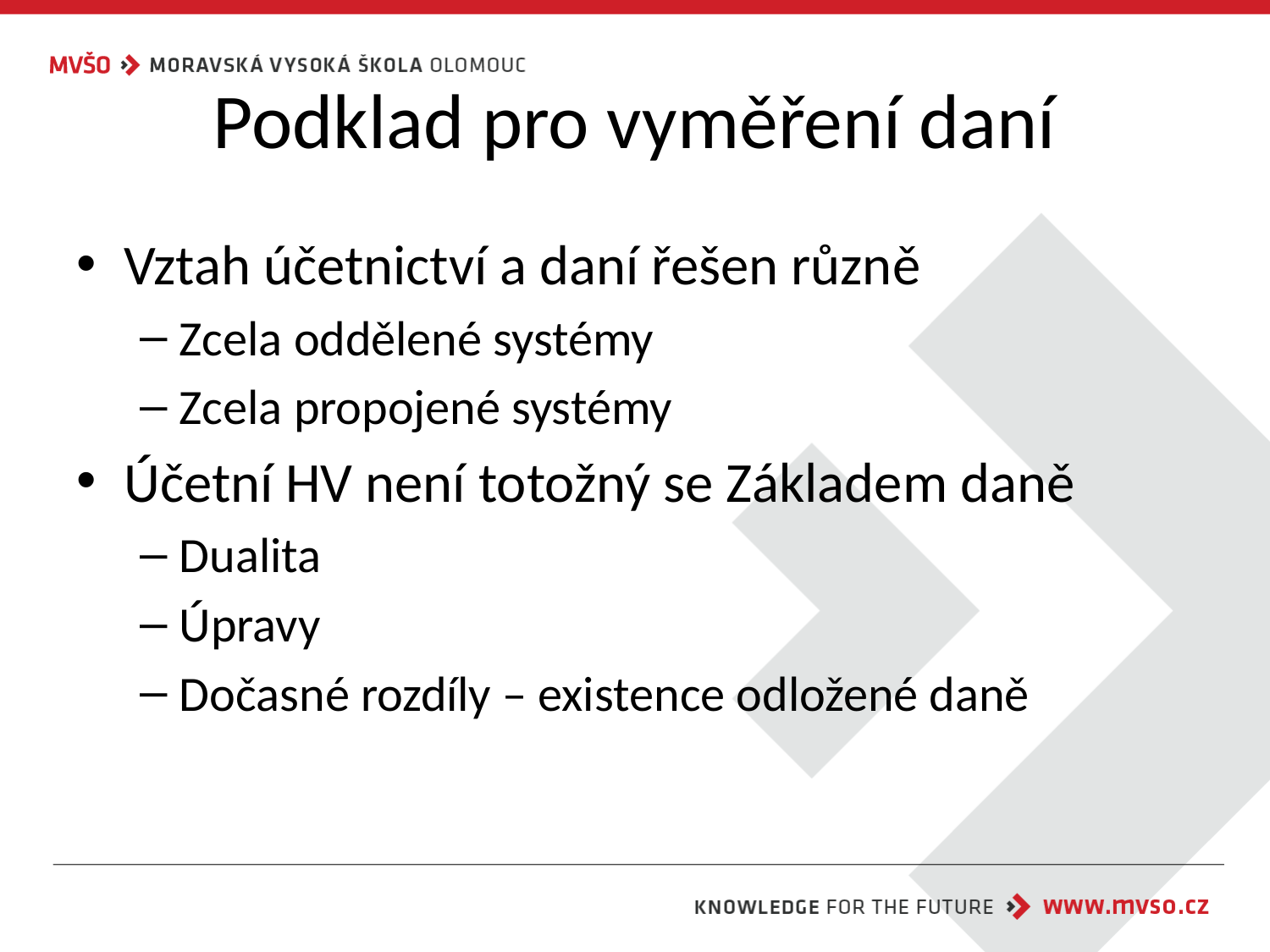

# Podklad pro vyměření daní
Vztah účetnictví a daní řešen různě
Zcela oddělené systémy
Zcela propojené systémy
Účetní HV není totožný se Základem daně
Dualita
Úpravy
Dočasné rozdíly – existence odložené daně